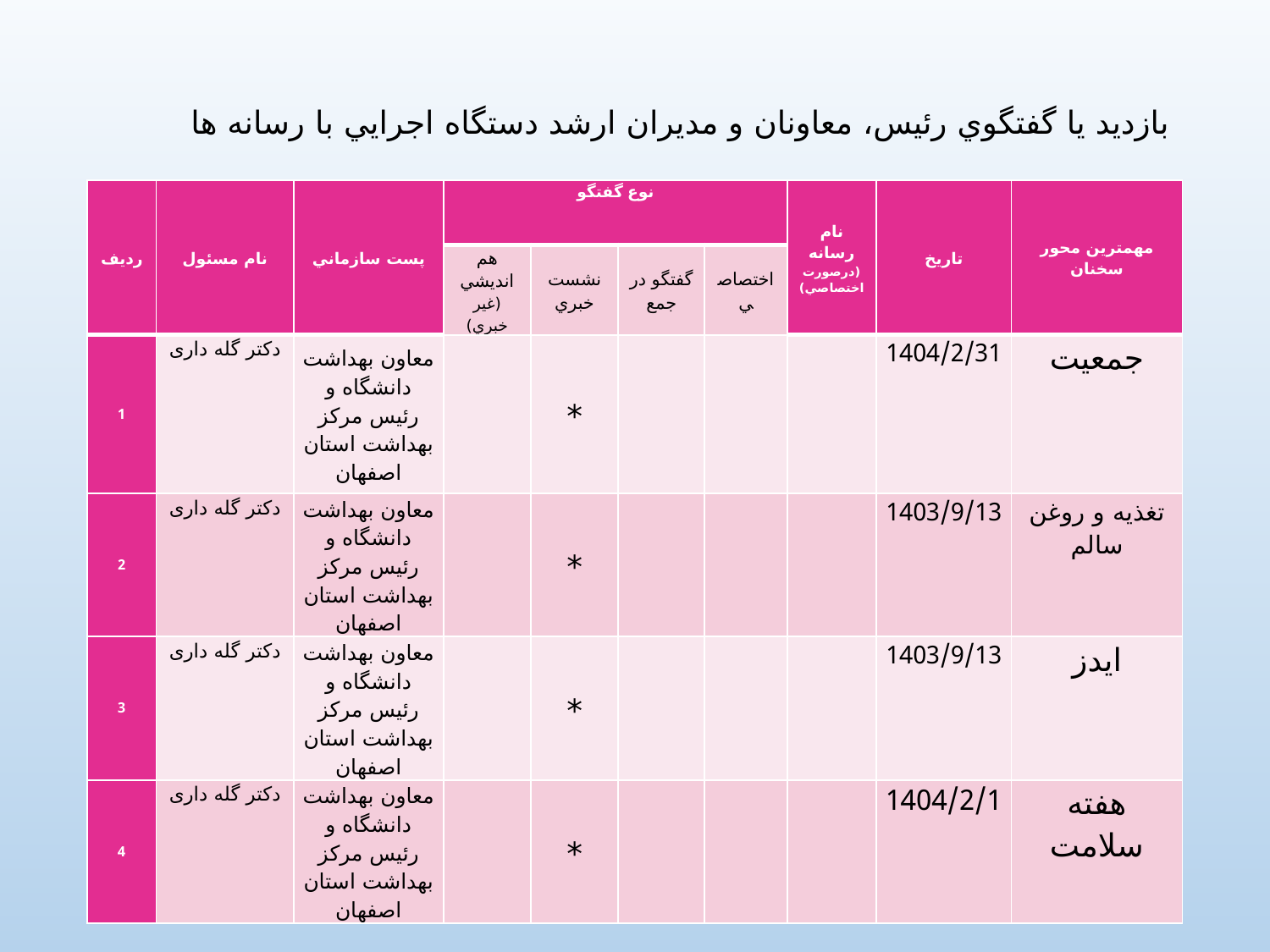

# بازدید یا گفتگوي رئیس، معاونان و مدیران ارشد دستگاه اجرايي با رسانه ها
| ردیف | نام مسئول | پست سازماني | نوع گفتگو |  |  |  | نام رسانه (درصورت اختصاصي) | تاریخ | مهمترين محور سخنان |
| --- | --- | --- | --- | --- | --- | --- | --- | --- | --- |
|  |  |  | هم انديشي (غير خبري) | نشست خبري | گفتگو در جمع | اختصاصي |  |  |  |
| 1 | دکتر گله داری | معاون بهداشت دانشگاه و رئیس مرکز بهداشت استان اصفهان |  | \* |  |  |  | 1404/2/31 | جمعیت |
| 2 | دکتر گله داری | معاون بهداشت دانشگاه و رئیس مرکز بهداشت استان اصفهان |  | \* |  |  |  | 1403/9/13 | تغذیه و روغن سالم |
| 3 | دکتر گله داری | معاون بهداشت دانشگاه و رئیس مرکز بهداشت استان اصفهان |  | \* |  |  |  | 1403/9/13 | ایدز |
| 4 | دکتر گله داری | معاون بهداشت دانشگاه و رئیس مرکز بهداشت استان اصفهان |  | \* |  |  |  | 1404/2/1 | هفته سلامت |